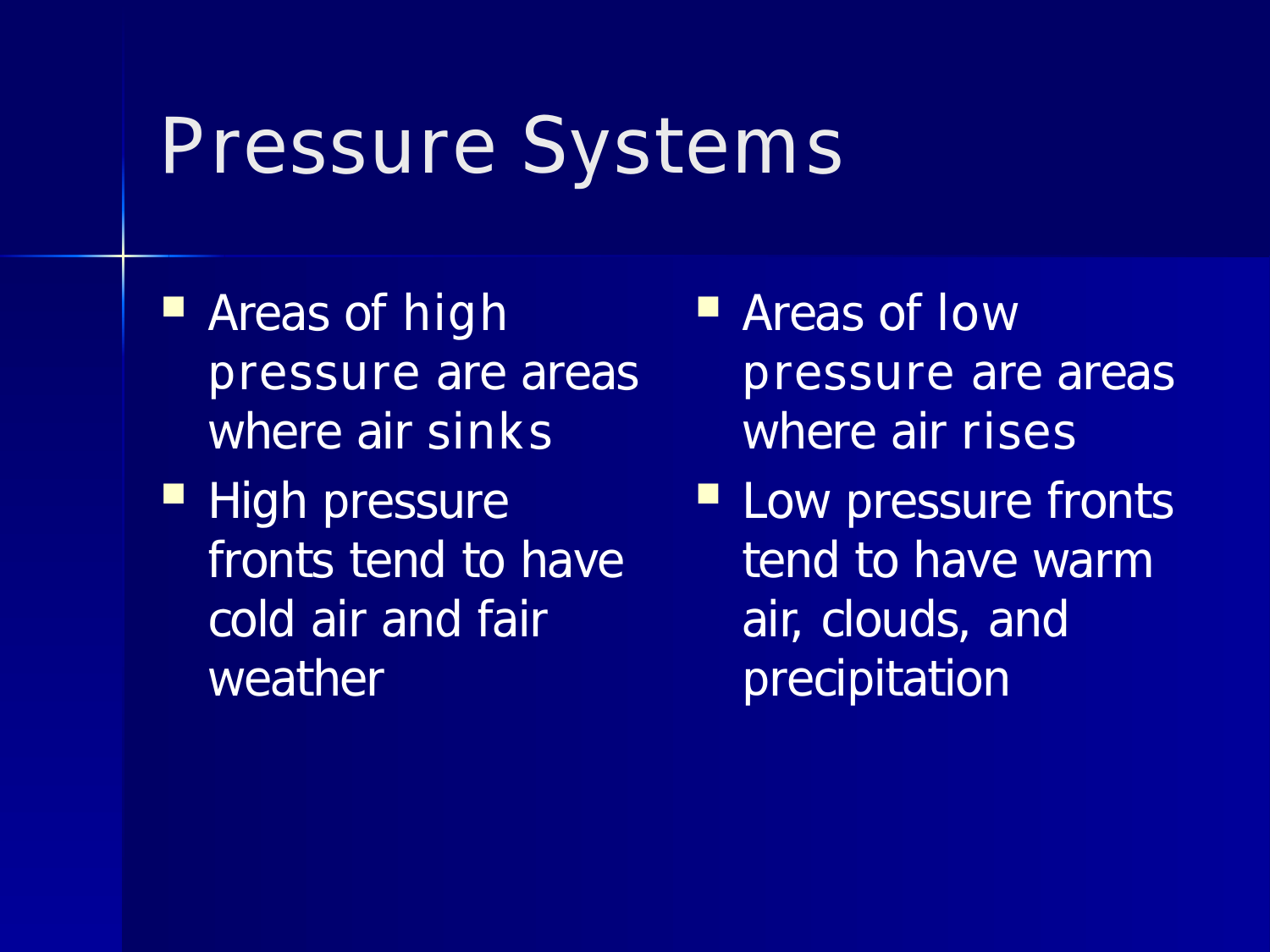

# Pressure Systems
Areas of high pressure are areas where air sinks
High pressure fronts tend to have cold air and fair weather
Areas of low pressure are areas where air rises
Low pressure fronts tend to have warm air, clouds, and precipitation